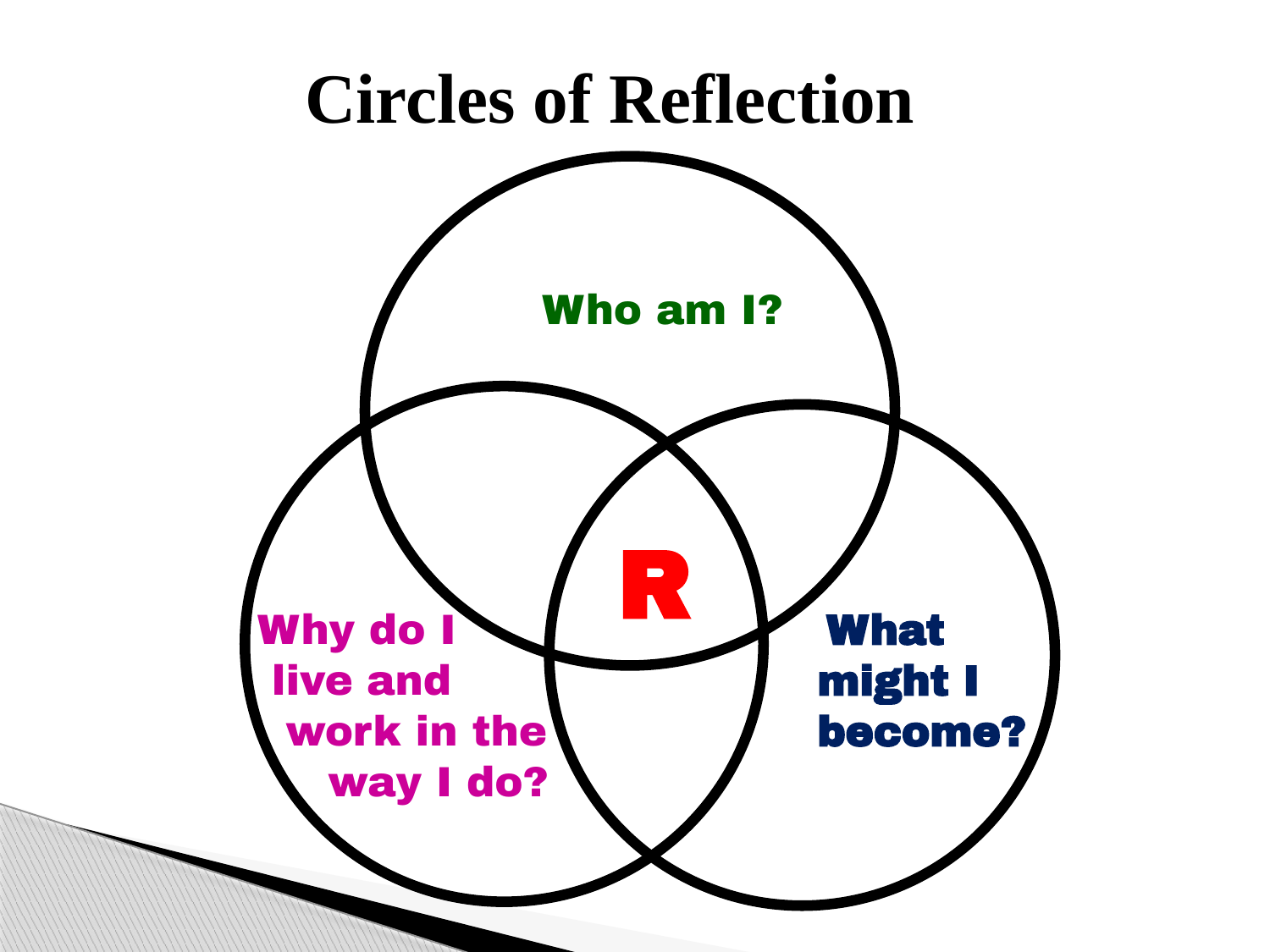

Circles of Reflection

        Who am I?

R
Why do I
 live and
  work in the
     way I do?
 What
might I
become?